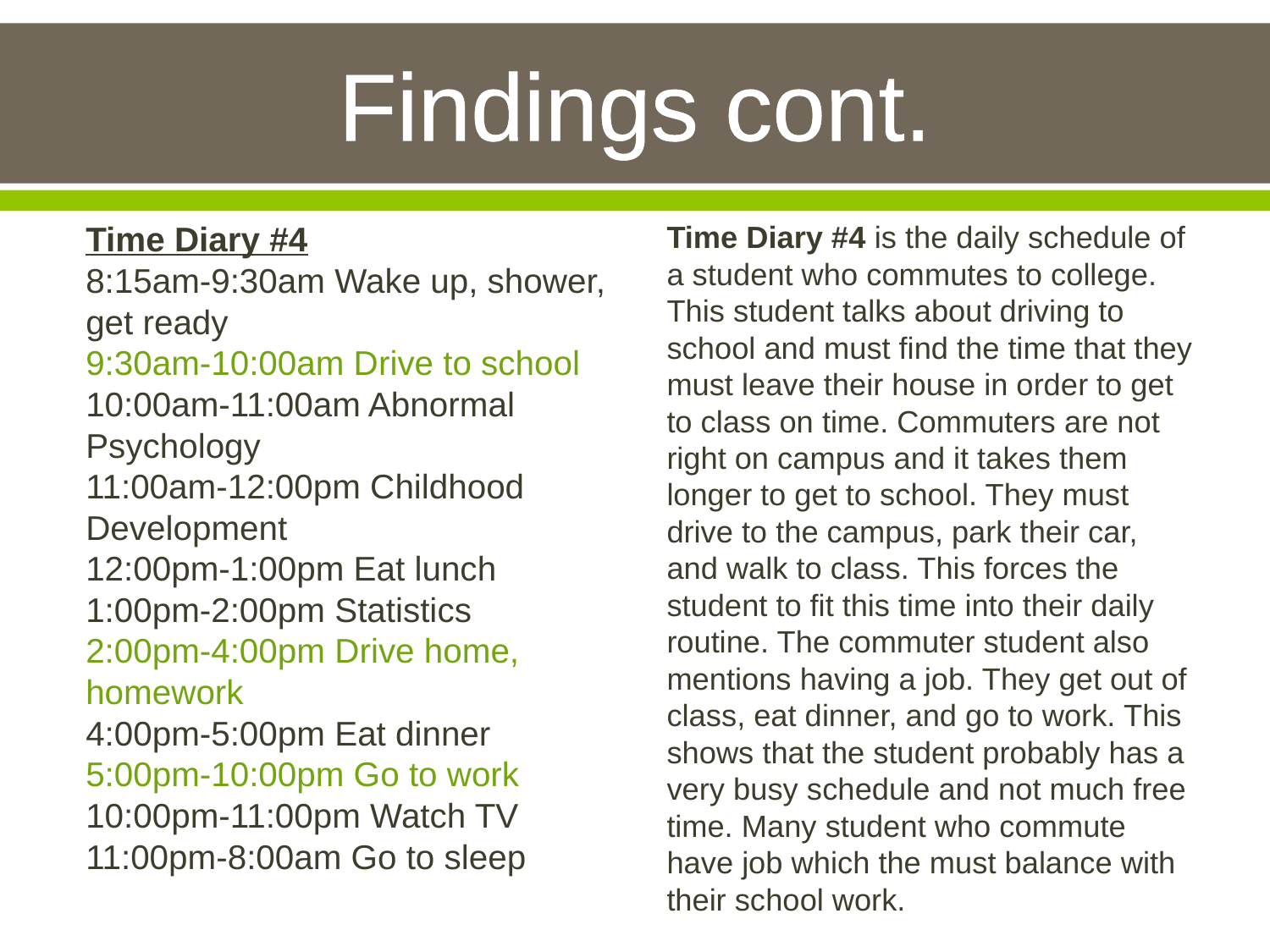

# Findings cont.
Time Diary #4
8:15am-9:30am Wake up, shower, get ready
9:30am-10:00am Drive to school
10:00am-11:00am Abnormal Psychology
11:00am-12:00pm Childhood Development
12:00pm-1:00pm Eat lunch
1:00pm-2:00pm Statistics
2:00pm-4:00pm Drive home, homework
4:00pm-5:00pm Eat dinner
5:00pm-10:00pm Go to work
10:00pm-11:00pm Watch TV
11:00pm-8:00am Go to sleep
Time Diary #4 is the daily schedule of a student who commutes to college. This student talks about driving to school and must find the time that they must leave their house in order to get to class on time. Commuters are not right on campus and it takes them longer to get to school. They must drive to the campus, park their car, and walk to class. This forces the student to fit this time into their daily routine. The commuter student also mentions having a job. They get out of class, eat dinner, and go to work. This shows that the student probably has a very busy schedule and not much free time. Many student who commute have job which the must balance with their school work.